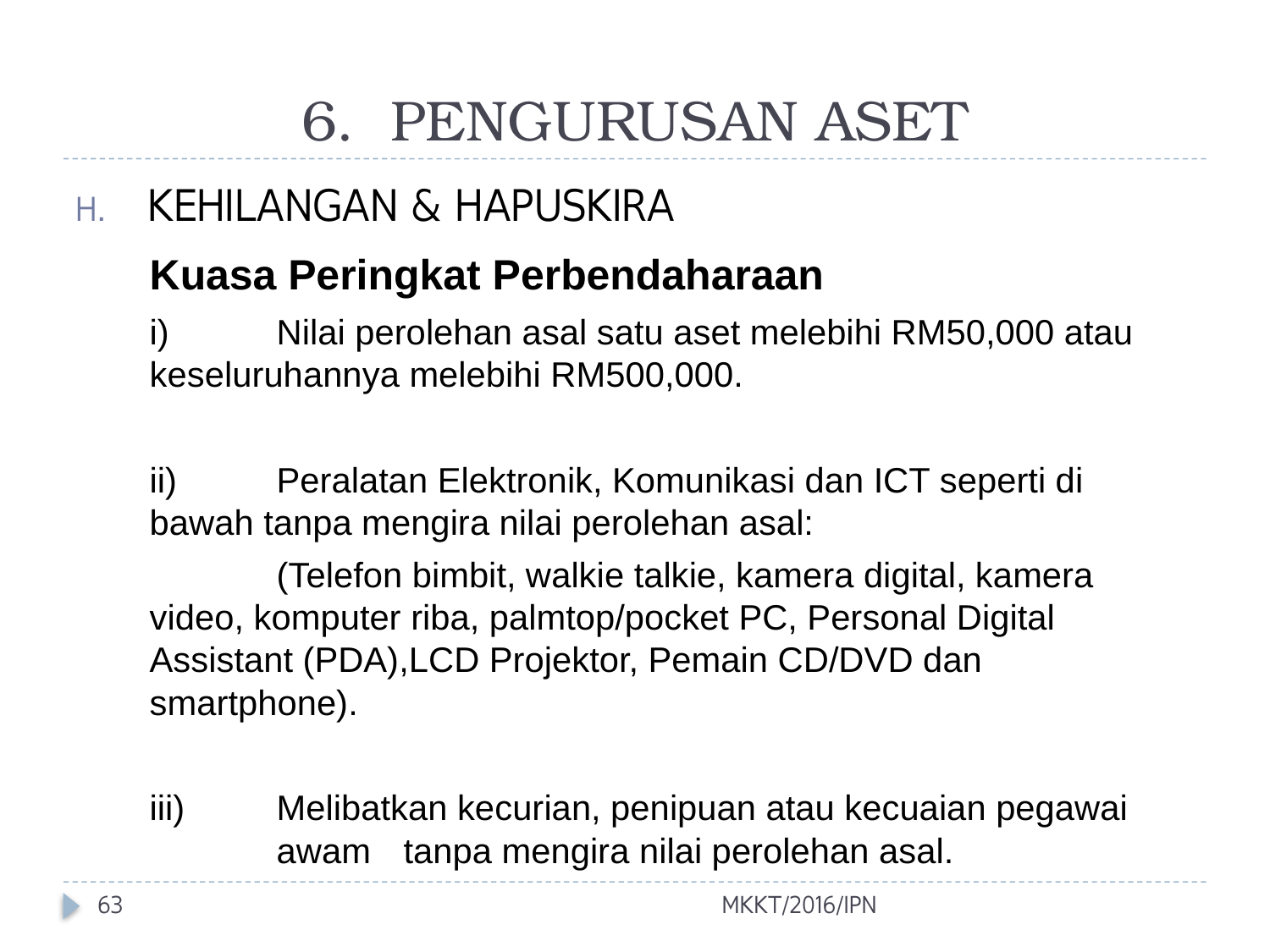

# 6.  PENGURUSAN ASET
KEHILANGAN & HAPUSKIRA
Kuasa Peringkat Perbendaharaan
i)	Nilai perolehan asal satu aset melebihi RM50,000 atau keseluruhannya melebihi RM500,000.

ii)	Peralatan Elektronik, Komunikasi dan ICT seperti di bawah tanpa mengira nilai perolehan asal:
	(Telefon bimbit, walkie talkie, kamera digital, kamera video, komputer riba, palmtop/pocket PC, Personal Digital Assistant (PDA),LCD Projektor, Pemain CD/DVD dan smartphone).

iii) 	Melibatkan kecurian, penipuan atau kecuaian pegawai 	awam	tanpa mengira nilai perolehan asal.
63
MKKT/2016/IPN